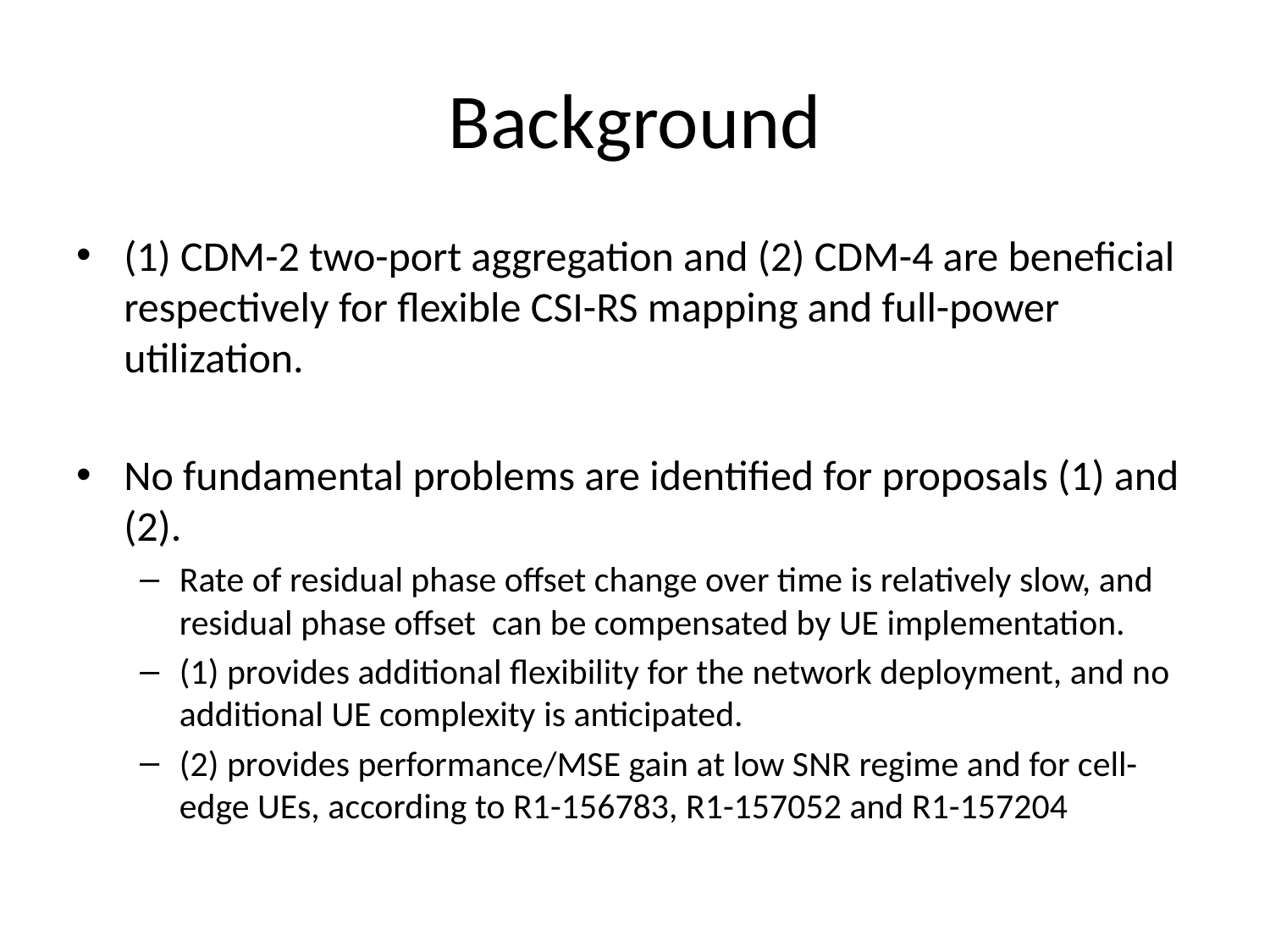

# Background
(1) CDM-2 two-port aggregation and (2) CDM-4 are beneficial respectively for flexible CSI-RS mapping and full-power utilization.

No fundamental problems are identified for proposals (1) and (2).
Rate of residual phase offset change over time is relatively slow, and residual phase offset  can be compensated by UE implementation.
(1) provides additional flexibility for the network deployment, and no additional UE complexity is anticipated.
(2) provides performance/MSE gain at low SNR regime and for cell-edge UEs, according to R1-156783, R1-157052 and R1-157204